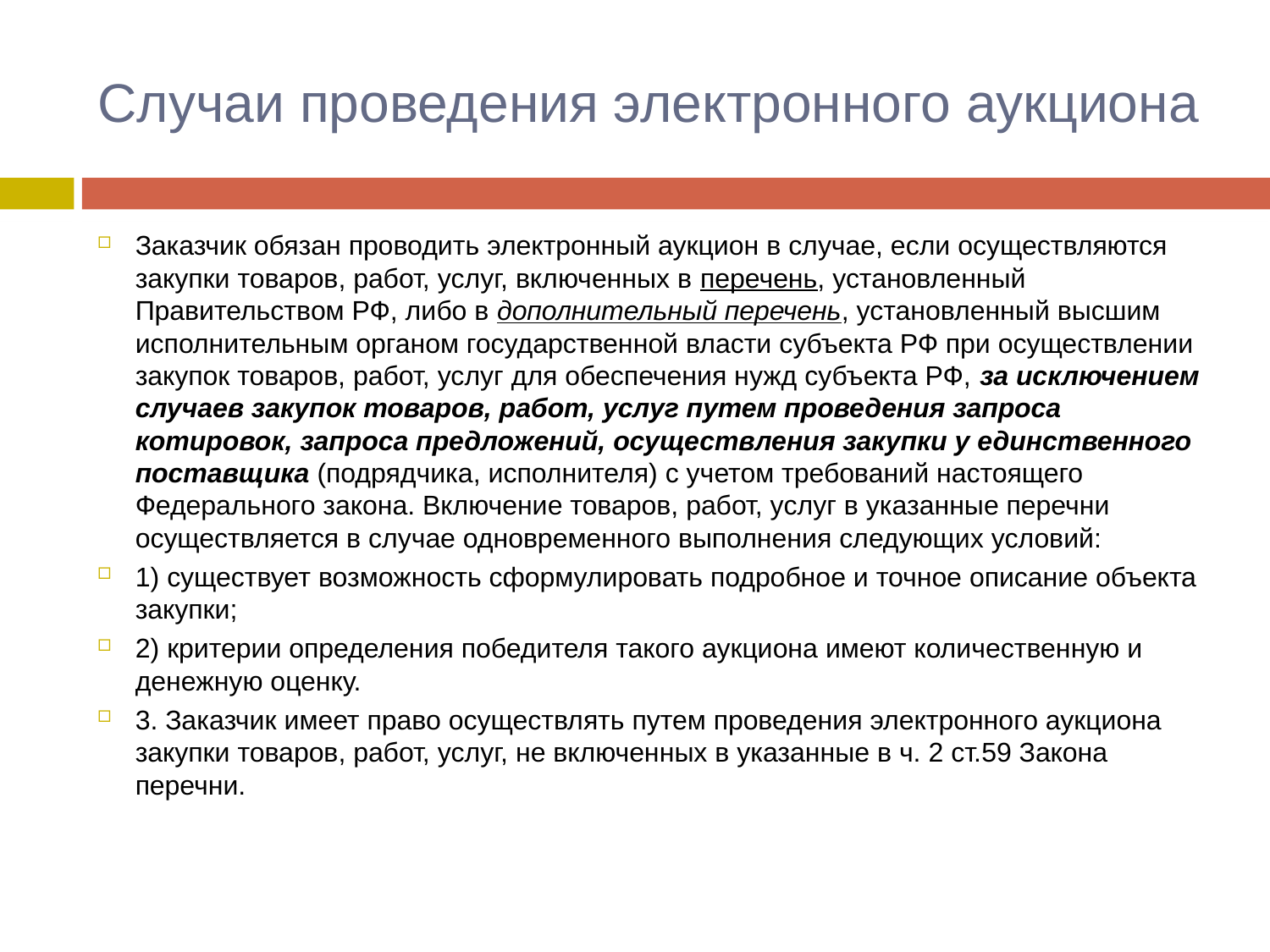

# Случаи проведения электронного аукциона
Заказчик обязан проводить электронный аукцион в случае, если осуществляются закупки товаров, работ, услуг, включенных в перечень, установленный Правительством РФ, либо в дополнительный перечень, установленный высшим исполнительным органом государственной власти субъекта РФ при осуществлении закупок товаров, работ, услуг для обеспечения нужд субъекта РФ, за исключением случаев закупок товаров, работ, услуг путем проведения запроса котировок, запроса предложений, осуществления закупки у единственного поставщика (подрядчика, исполнителя) с учетом требований настоящего Федерального закона. Включение товаров, работ, услуг в указанные перечни осуществляется в случае одновременного выполнения следующих условий:
1) существует возможность сформулировать подробное и точное описание объекта закупки;
2) критерии определения победителя такого аукциона имеют количественную и денежную оценку.
3. Заказчик имеет право осуществлять путем проведения электронного аукциона закупки товаров, работ, услуг, не включенных в указанные в ч. 2 ст.59 Закона перечни.